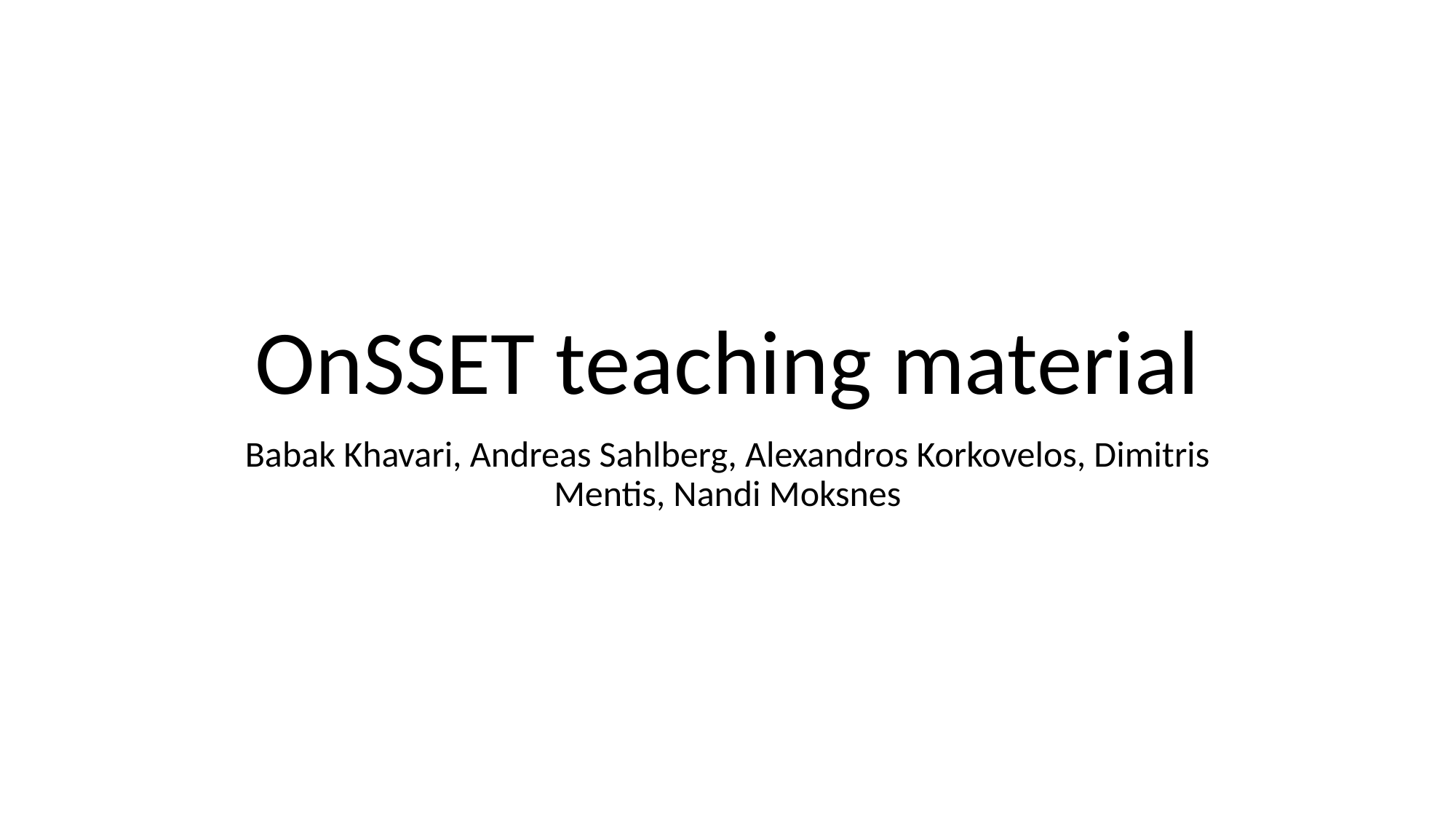

# OnSSET teaching material
Babak Khavari, Andreas Sahlberg, Alexandros Korkovelos, Dimitris Mentis, Nandi Moksnes